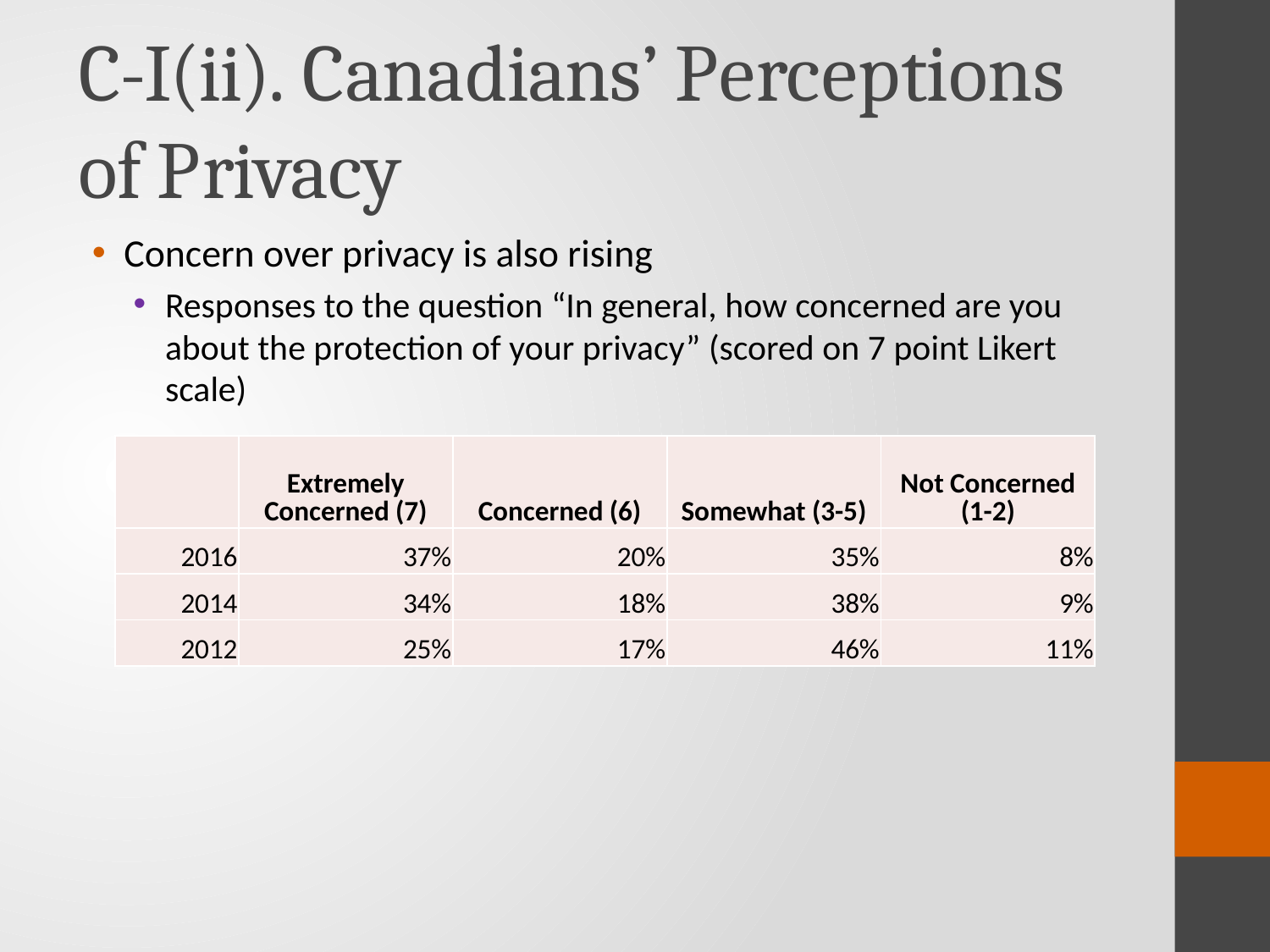

# C-I(ii). Canadians’ Perceptions of Privacy
Concern over privacy is also rising
Responses to the question “In general, how concerned are you about the protection of your privacy” (scored on 7 point Likert scale)

|  | Extremely Concerned (7) | Concerned (6) | Somewhat (3-5) | Not Concerned (1-2) |
| --- | --- | --- | --- | --- |
| 2016 | 37% | 20% | 35% | 8% |
| 2014 | 34% | 18% | 38% | 9% |
| 2012 | 25% | 17% | 46% | 11% |